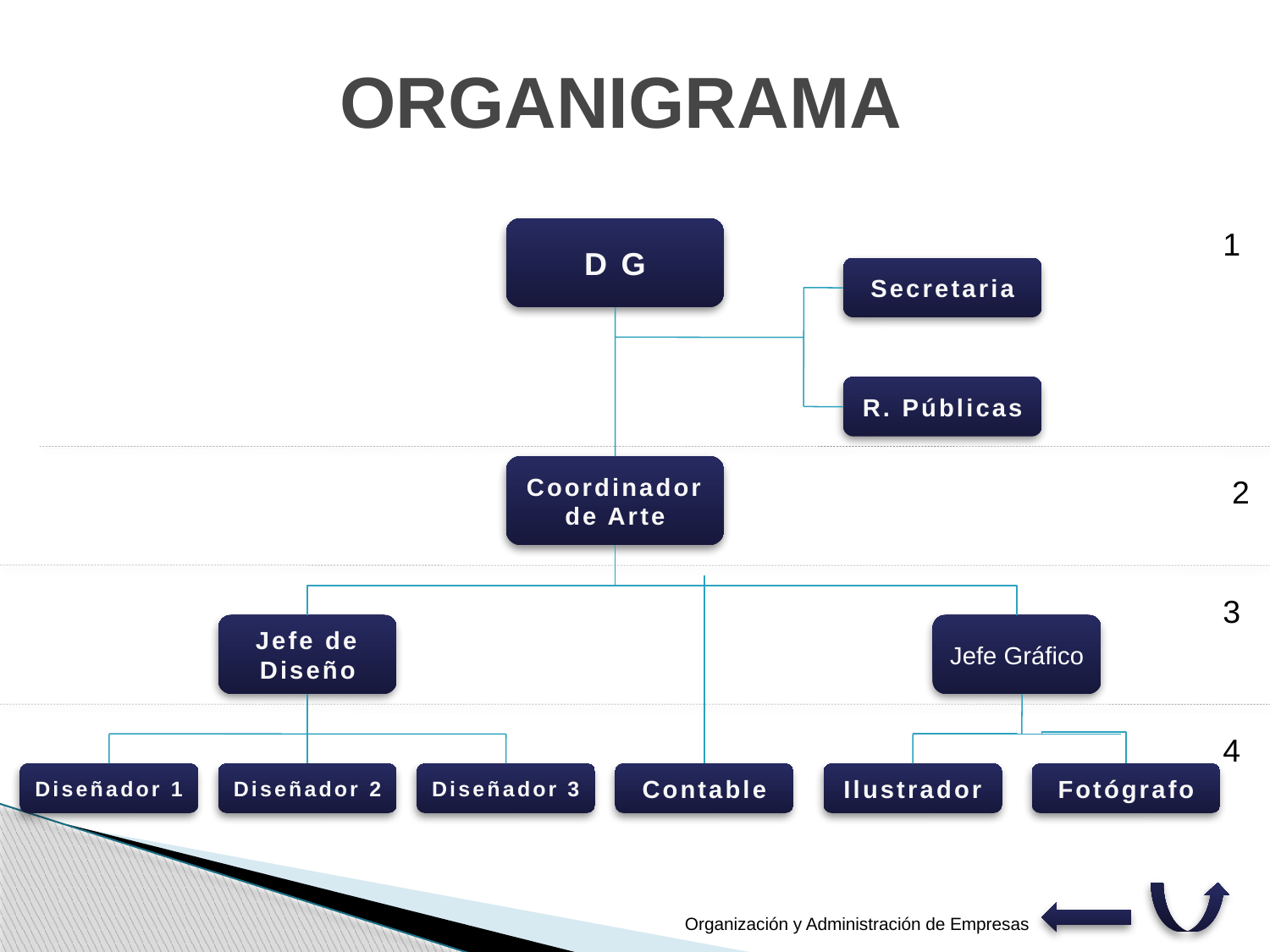

# ORGANIGRAMA
D G
1
Secretaria
R. Públicas
Coordinador de Arte
 2
3
Jefe de Diseño
Jefe Gráfico
4
Diseñador 1
Diseñador 2
Diseñador 3
Contable
Ilustrador
Fotógrafo

Organización y Administración de Empresas